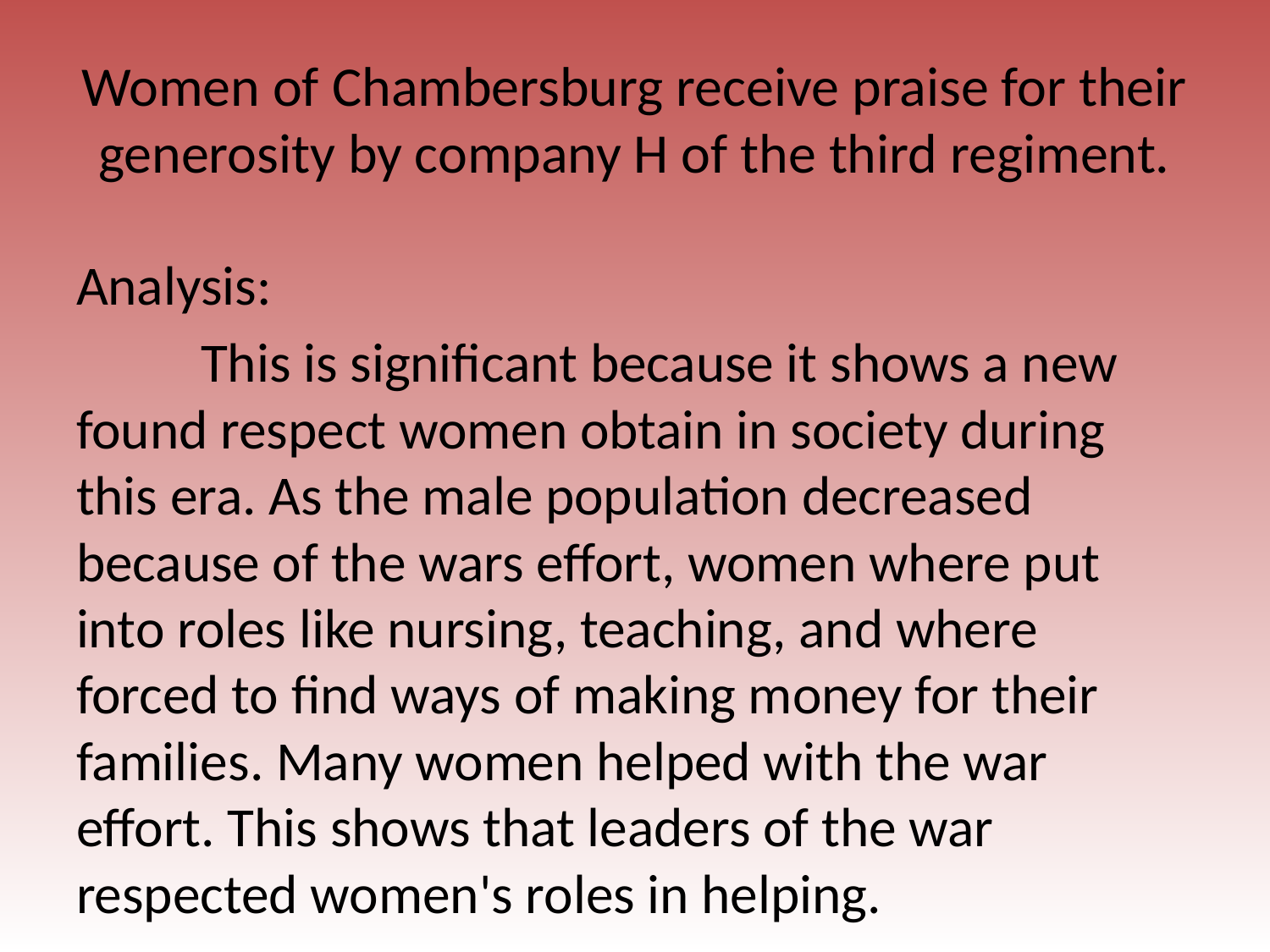

# Women of Chambersburg receive praise for their generosity by company H of the third regiment.
Analysis:
	This is significant because it shows a new found respect women obtain in society during this era. As the male population decreased because of the wars effort, women where put into roles like nursing, teaching, and where forced to find ways of making money for their families. Many women helped with the war effort. This shows that leaders of the war respected women's roles in helping.